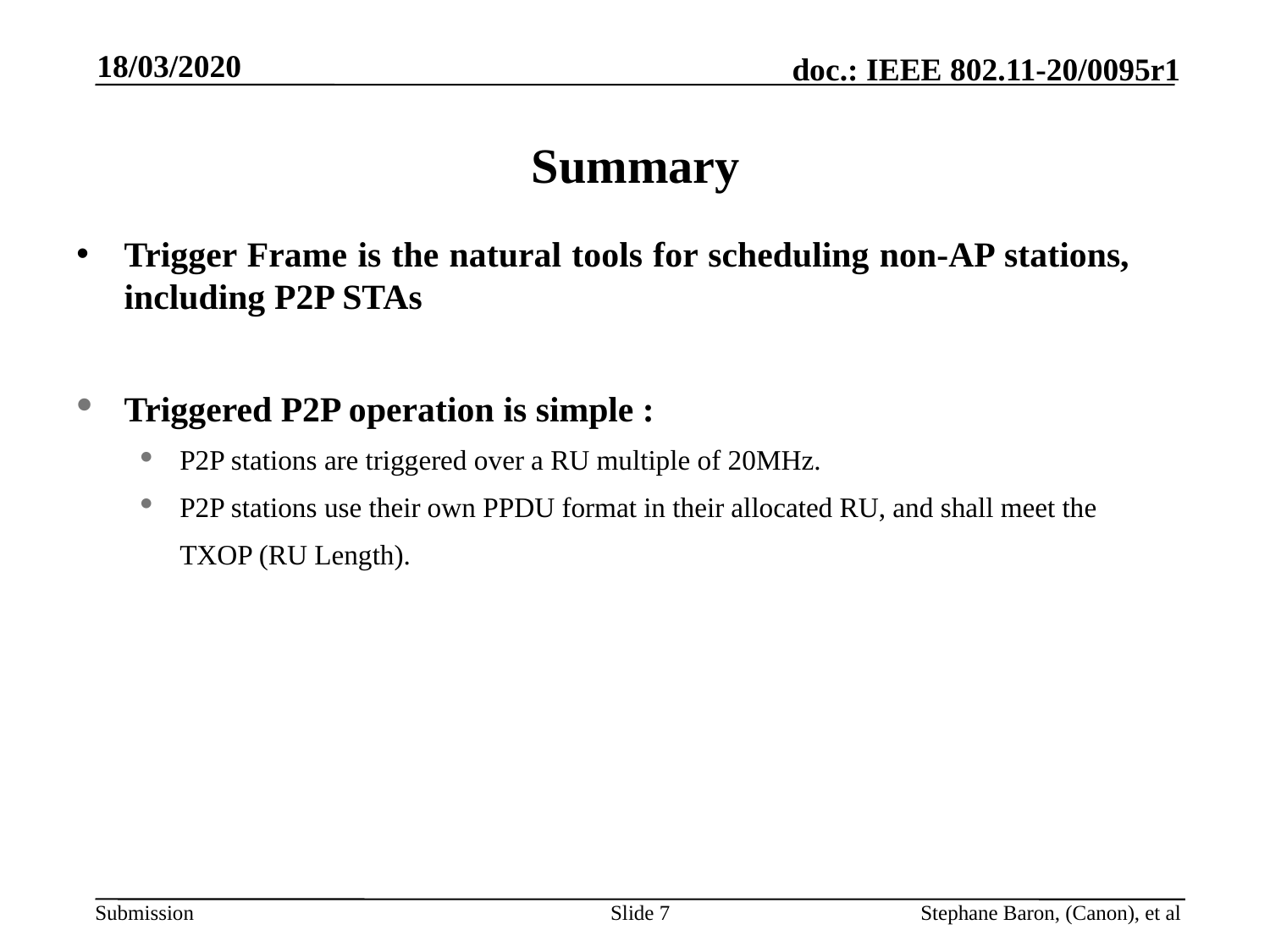

18/03/2020
# Summary
Trigger Frame is the natural tools for scheduling non-AP stations, including P2P STAs

Triggered P2P operation is simple :
P2P stations are triggered over a RU multiple of 20MHz.
P2P stations use their own PPDU format in their allocated RU, and shall meet the TXOP (RU Length).

Slide 7
Stephane Baron, (Canon), et al